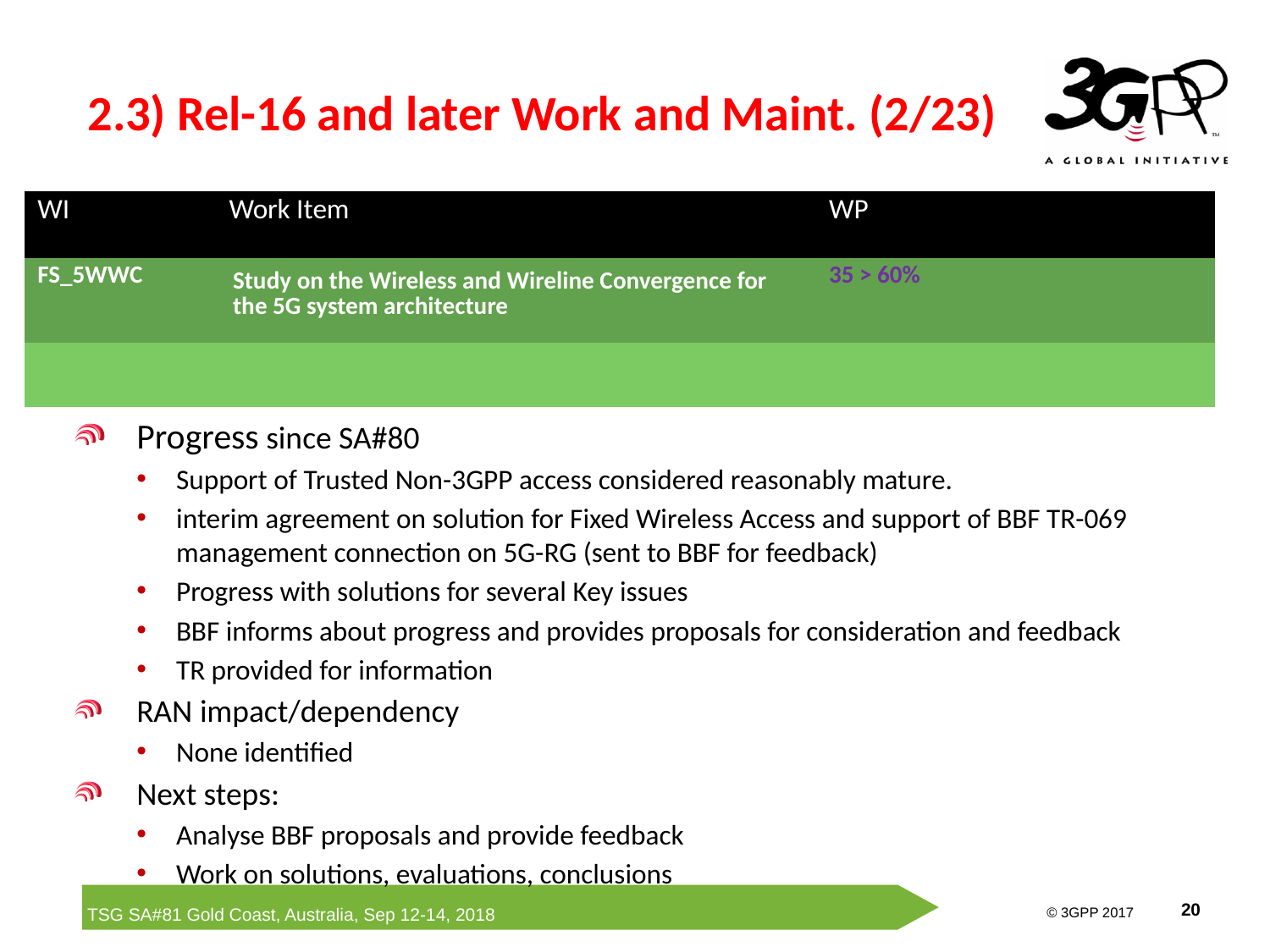

# 2.3) Rel-16 and later Work and Maint. (2/23)
| WI | Work Item | WP |  |  |
| --- | --- | --- | --- | --- |
| FS\_5WWC | Study on the Wireless and Wireline Convergence for the 5G system architecture | 35 > 60% |  |  |
|  |  |  |  |  |
Progress since SA#80
Support of Trusted Non-3GPP access considered reasonably mature.
interim agreement on solution for Fixed Wireless Access and support of BBF TR-069 management connection on 5G-RG (sent to BBF for feedback)
Progress with solutions for several Key issues
BBF informs about progress and provides proposals for consideration and feedback
TR provided for information
RAN impact/dependency
None identified
Next steps:
Analyse BBF proposals and provide feedback
Work on solutions, evaluations, conclusions